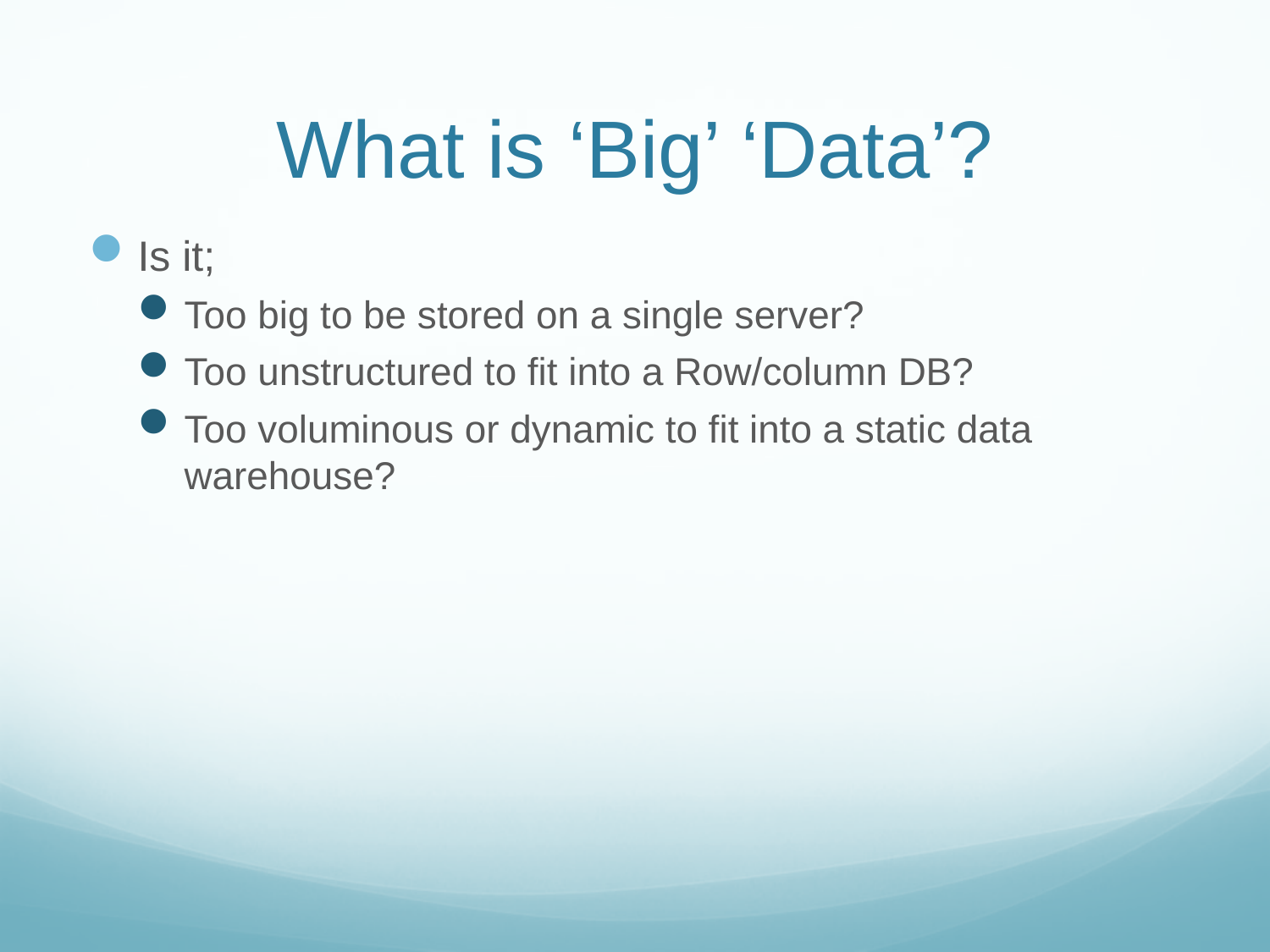

# What is ‘Big’ ‘Data’?
Is it;
Too big to be stored on a single server?
Too unstructured to fit into a Row/column DB?
Too voluminous or dynamic to fit into a static data warehouse?